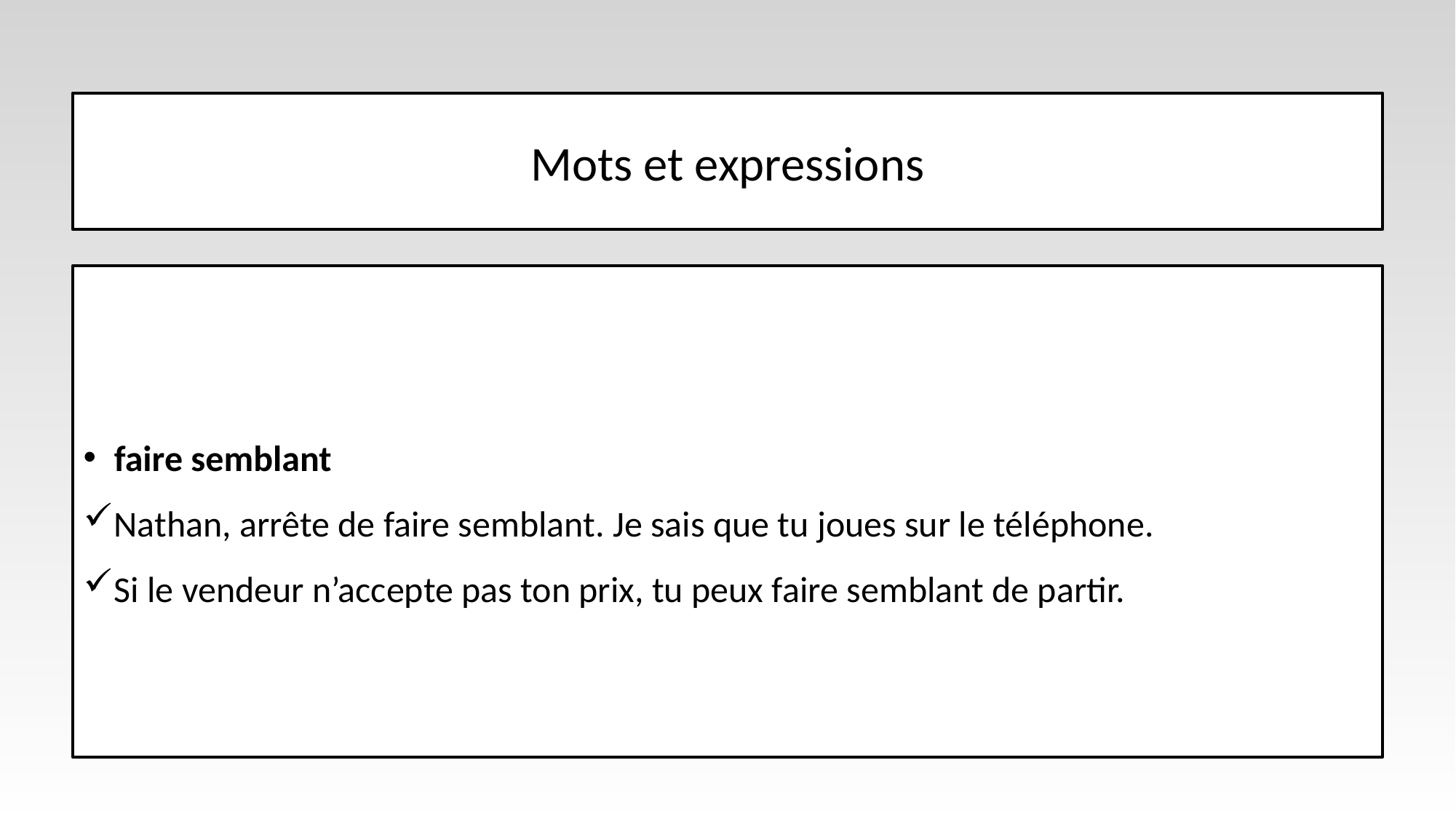

# Mots et expressions
faire semblant
Nathan, arrête de faire semblant. Je sais que tu joues sur le téléphone.
Si le vendeur n’accepte pas ton prix, tu peux faire semblant de partir.